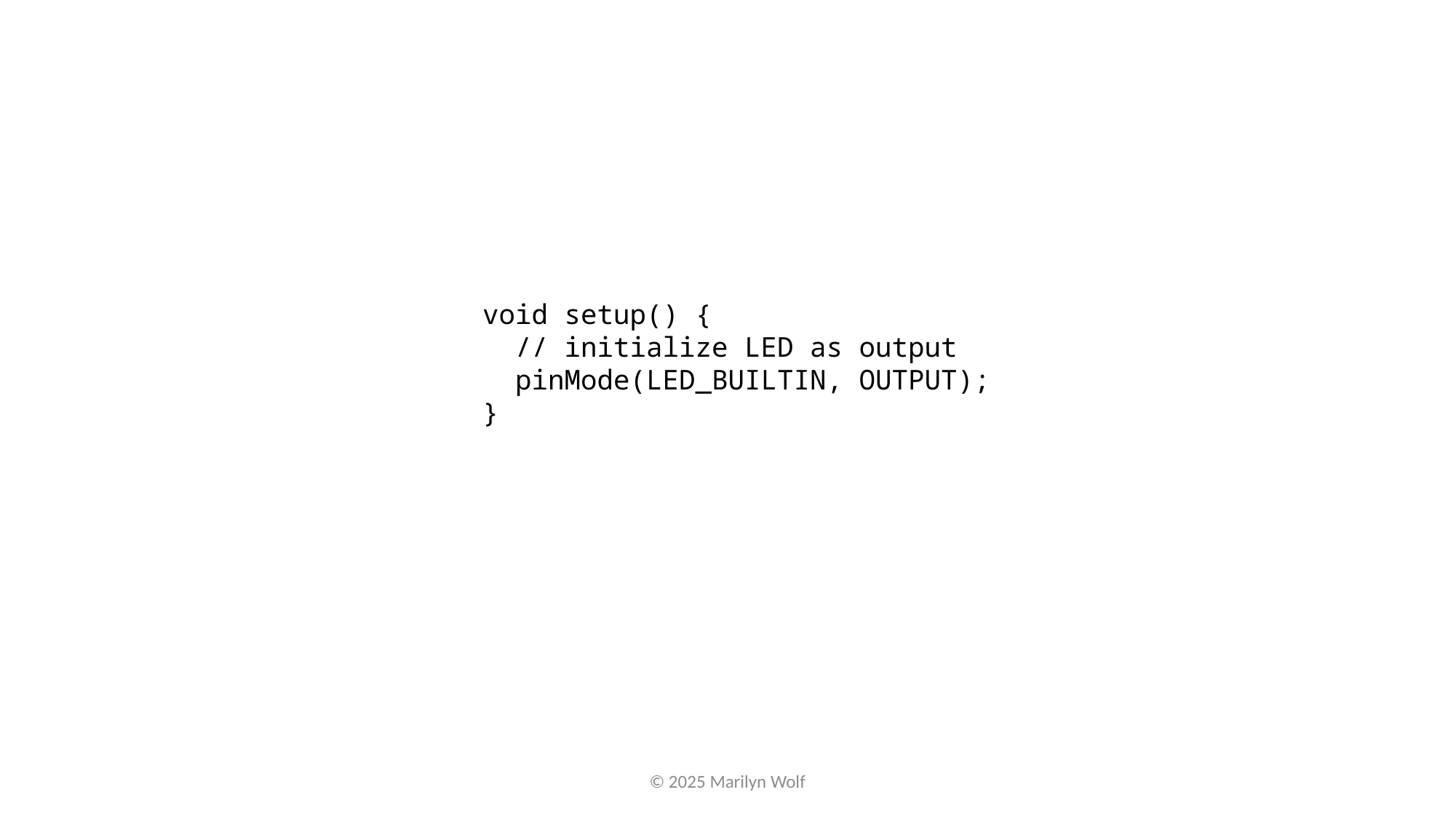

void setup() {
  // initialize LED as output
  pinMode(LED_BUILTIN, OUTPUT);
}
© 2025 Marilyn Wolf